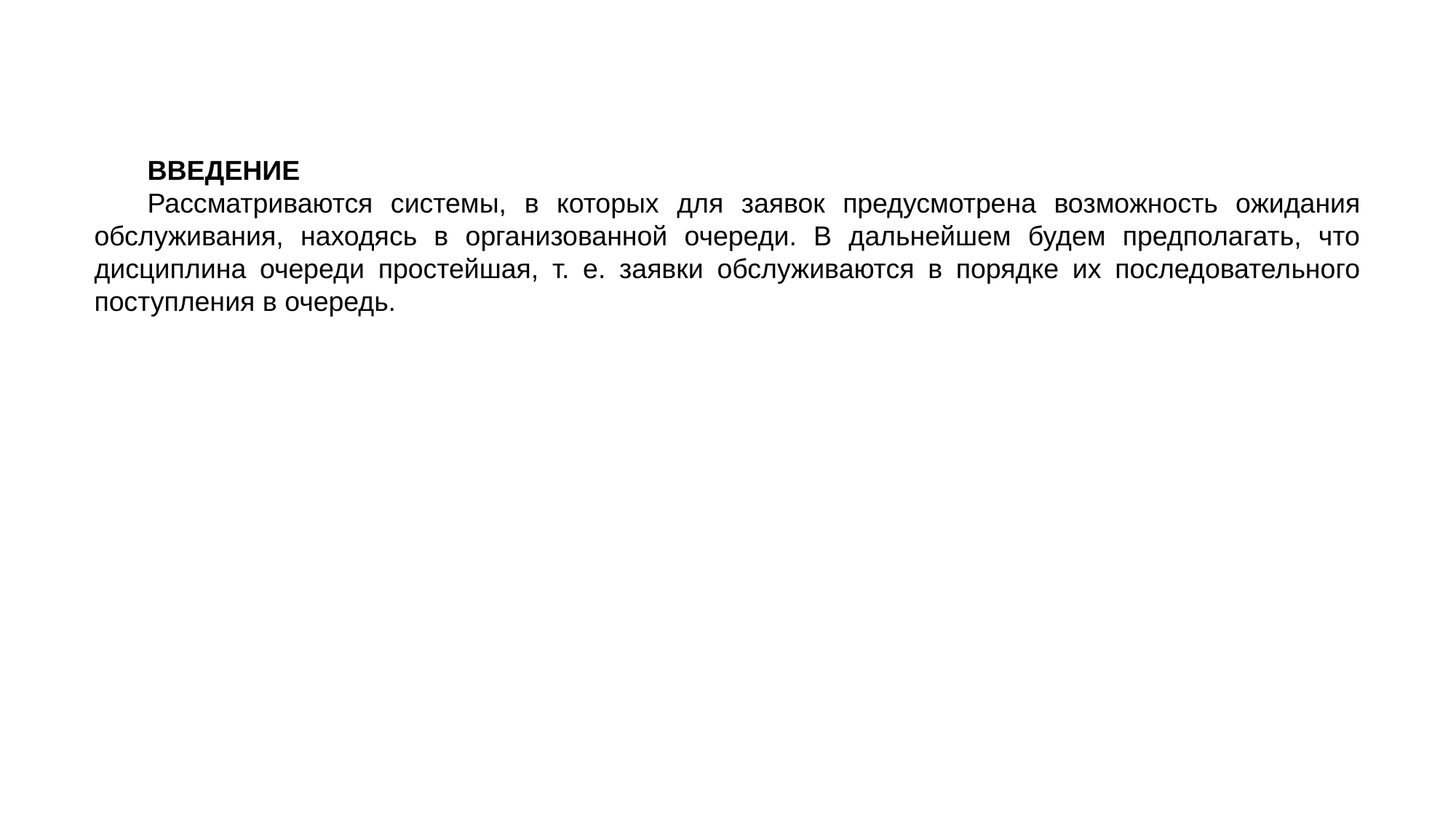

ВВЕДЕНИЕ
Рассматриваются системы, в которых для заявок предусмотрена возможность ожидания обслуживания, находясь в организованной очереди. В дальнейшем будем предполагать, что дисциплина очереди простейшая, т. е. заявки обслуживаются в порядке их последовательного поступления в очередь.